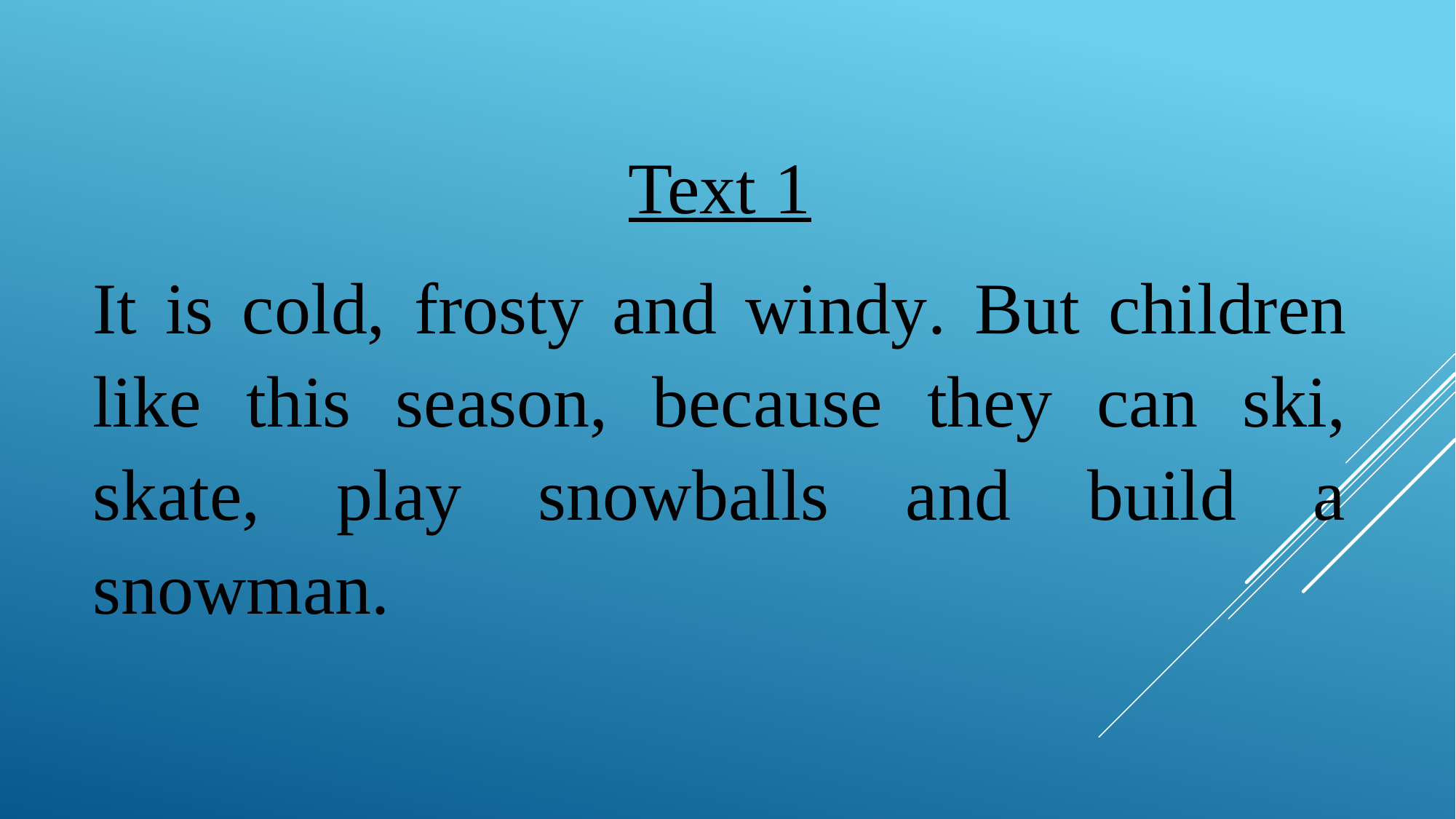

Text 1
It is cold, frosty and windy. But children like this season, because they can ski, skate, play snowballs and build a snowman.

#